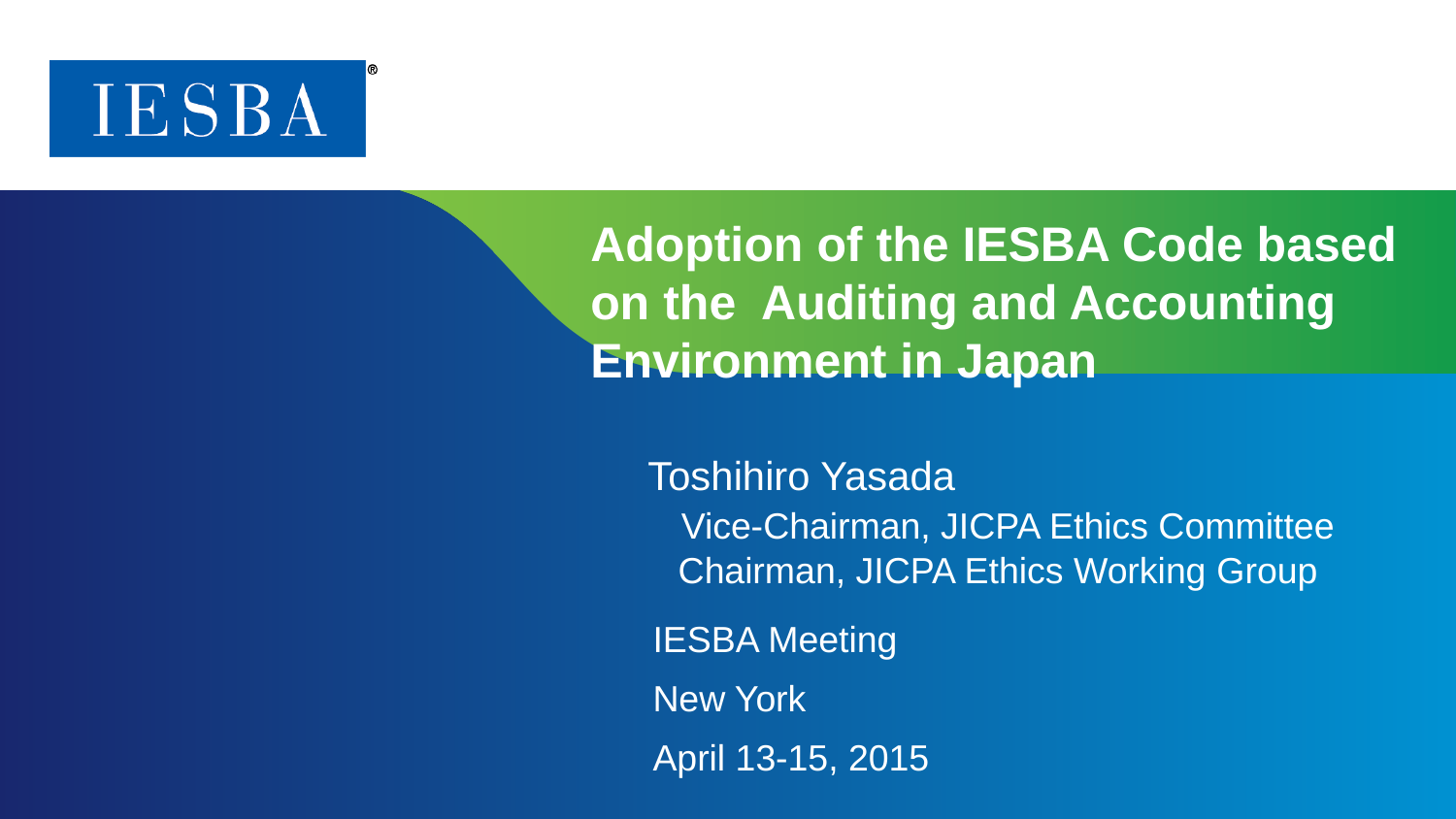

# Adoption of the IESBA Code based on the  Auditing and Accounting Environment in Japan
Toshihiro Yasada
   Vice-Chairman, JICPA Ethics Committee
   Chairman, JICPA Ethics Working Group

IESBA Meeting
New York
April 13-15, 2015